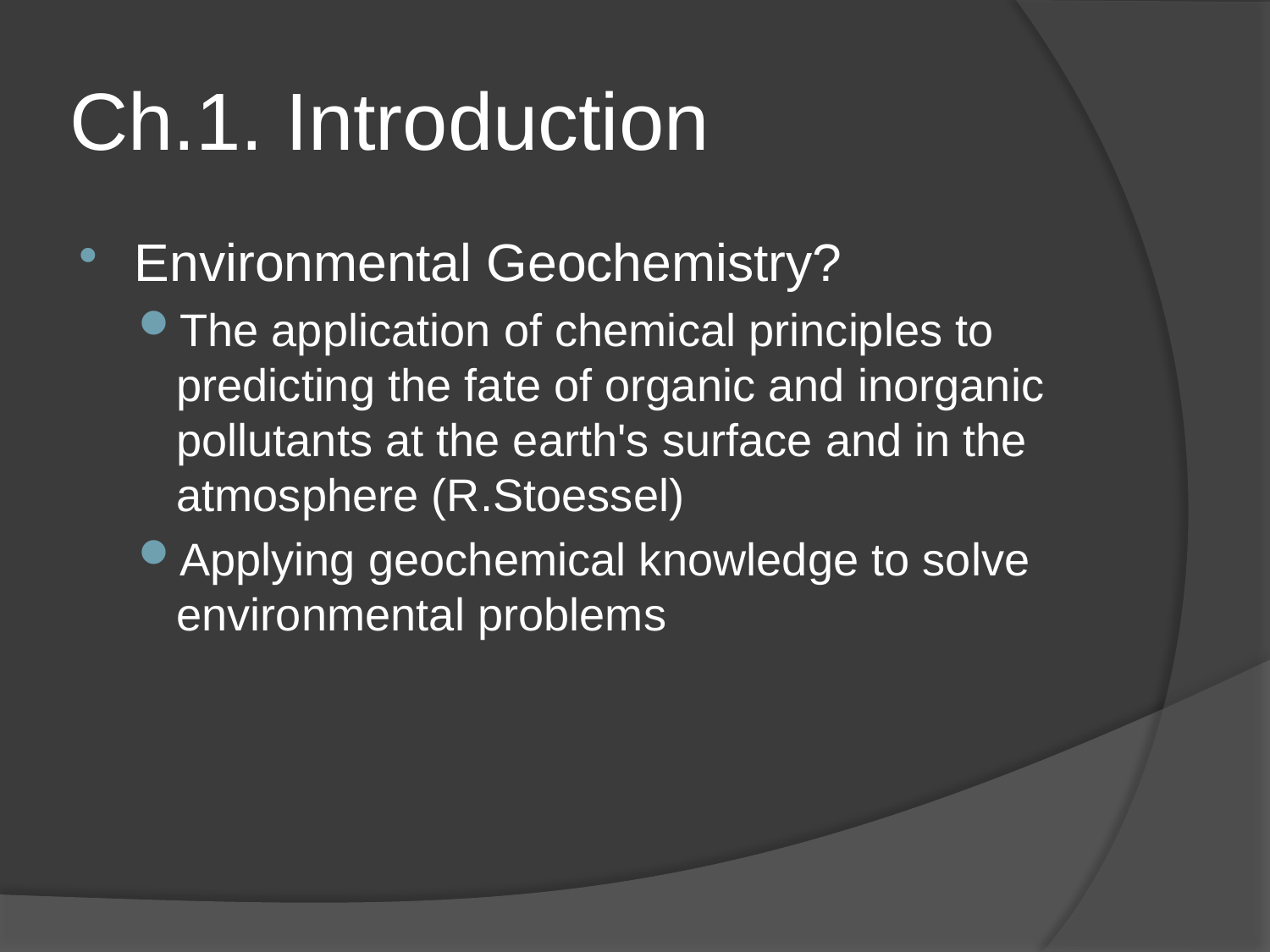

# Ch.1. Introduction
Environmental Geochemistry?
The application of chemical principles to predicting the fate of organic and inorganic pollutants at the earth's surface and in the atmosphere (R.Stoessel)
Applying geochemical knowledge to solve environmental problems